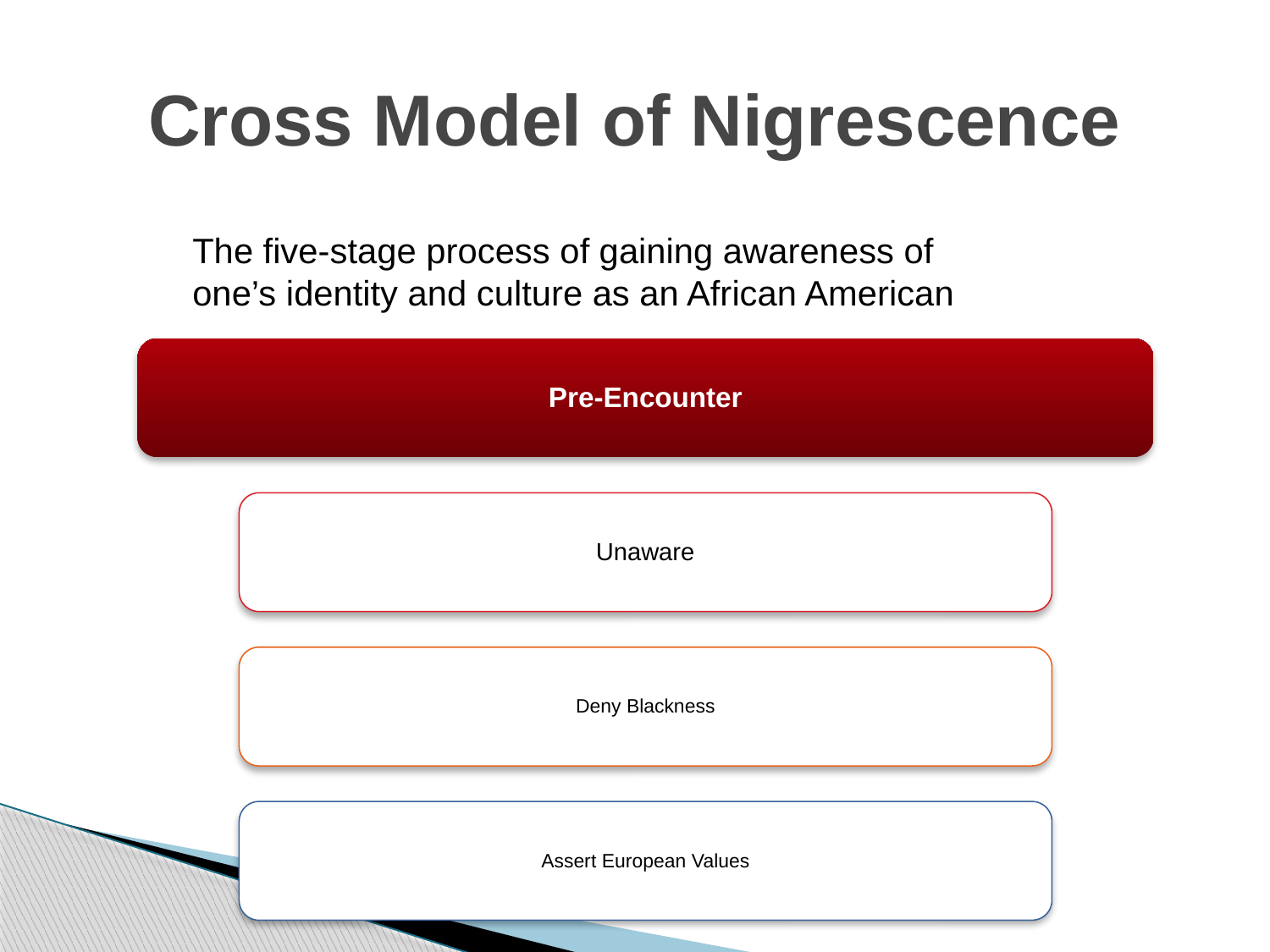

# Cross Model of Nigrescence
The five-stage process of gaining awareness of one’s identity and culture as an African American

Pre-Encounter
Encounter
Blackness
Unaware
Assert European Values
Deny Blackness